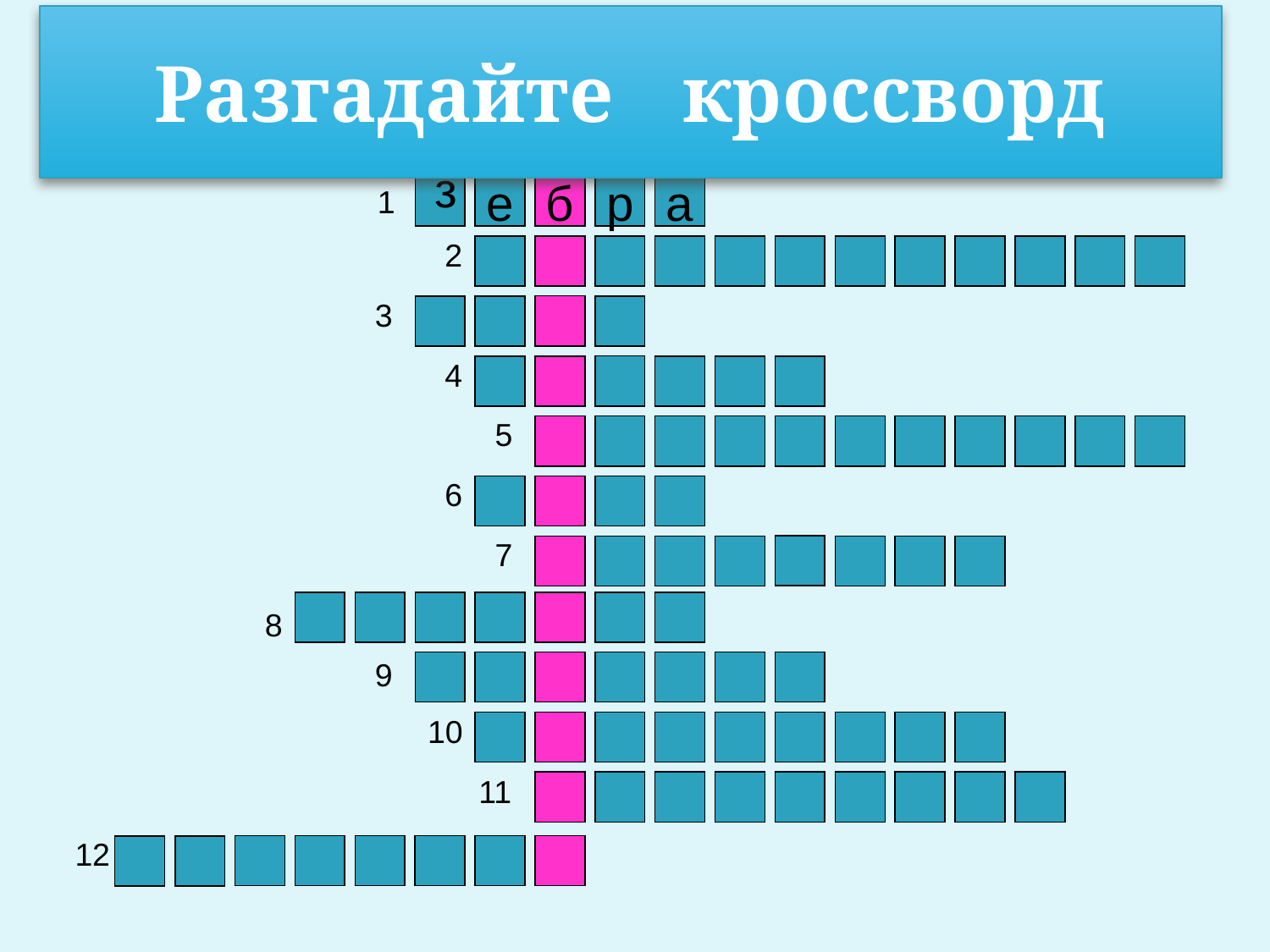

# Разгадайте    кроссворд
з
1

е
б
р
а
2

3

4

5

6

7

8
9

10

11

12